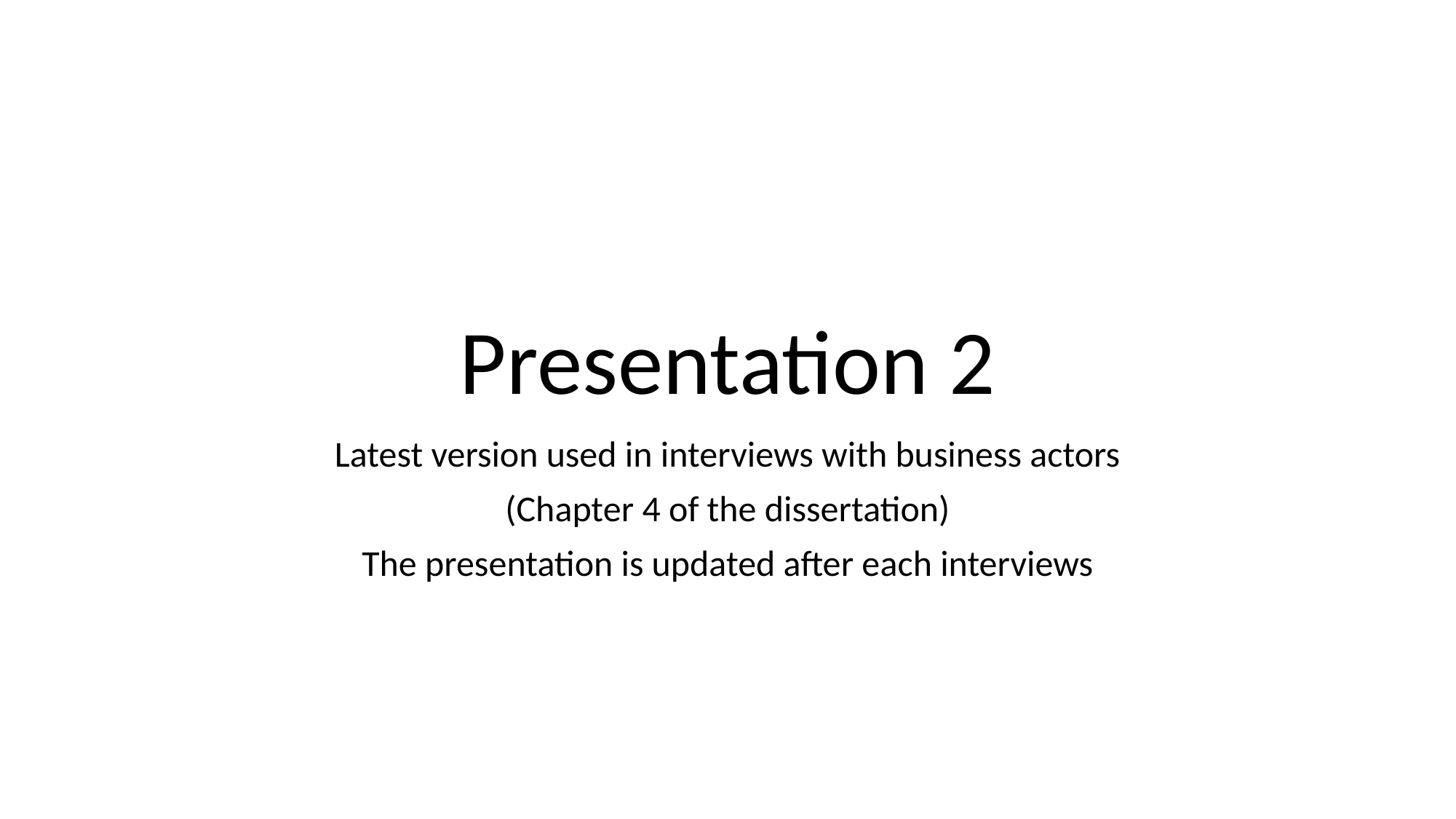

# Presentation 2
Latest version used in interviews with business actors
(Chapter 4 of the dissertation)
The presentation is updated after each interviews